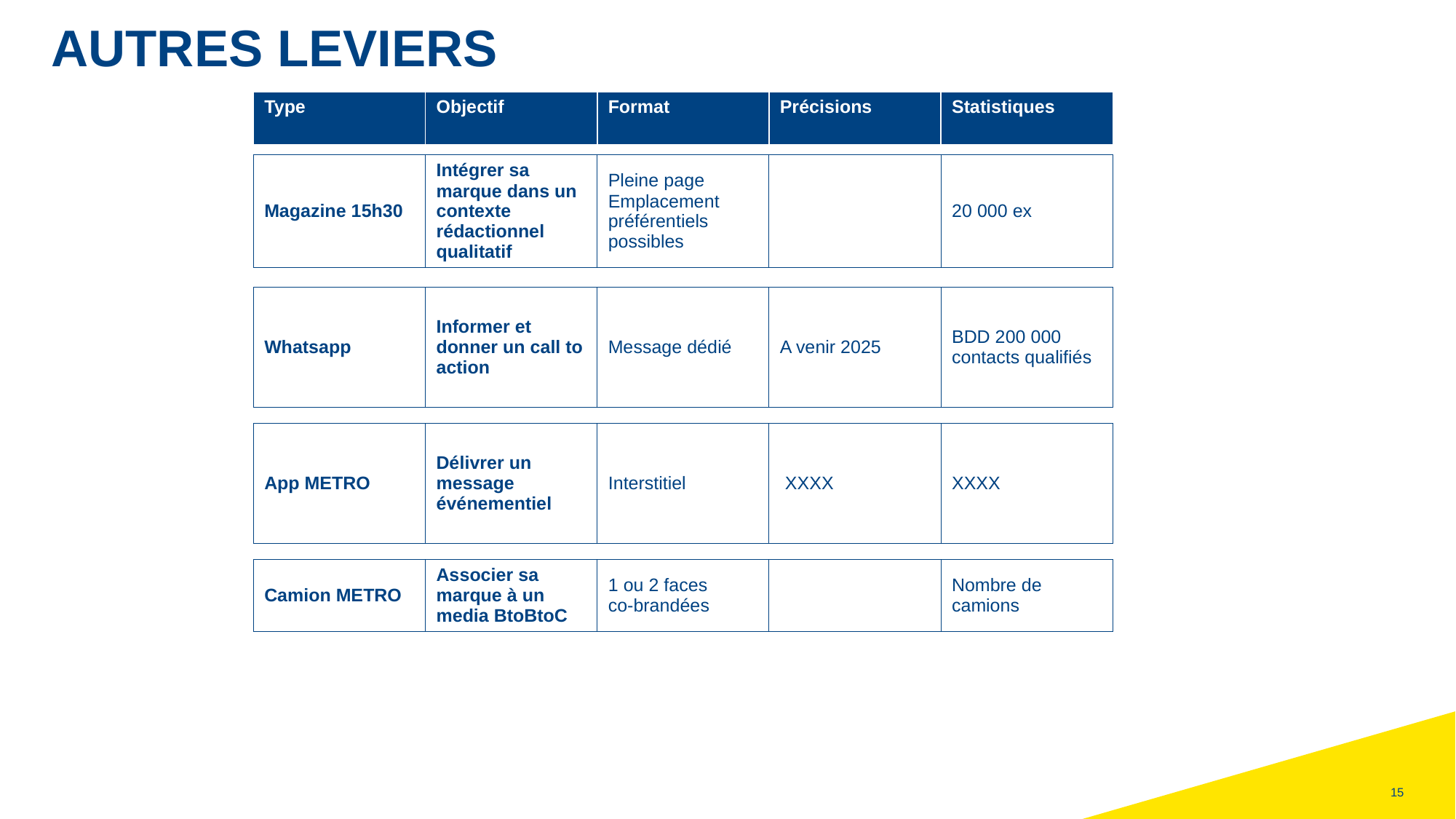

# Autres leviers
| Type | Objectif | Format | Précisions | Statistiques |
| --- | --- | --- | --- | --- |
| Magazine 15h30 | Intégrer sa marque dans un contexte rédactionnel qualitatif | Pleine page Emplacement préférentiels possibles |  | 20 000 ex |
| --- | --- | --- | --- | --- |
| Whatsapp | Informer et donner un call to action | Message dédié | A venir 2025 | BDD 200 000 contacts qualifiés |
| --- | --- | --- | --- | --- |
| App METRO | Délivrer un message événementiel | Interstitiel | XXXX | XXXX |
| --- | --- | --- | --- | --- |
| Camion METRO | Associer sa marque à un media BtoBtoC | 1 ou 2 faces co-brandées |  | Nombre de camions |
| --- | --- | --- | --- | --- |
15